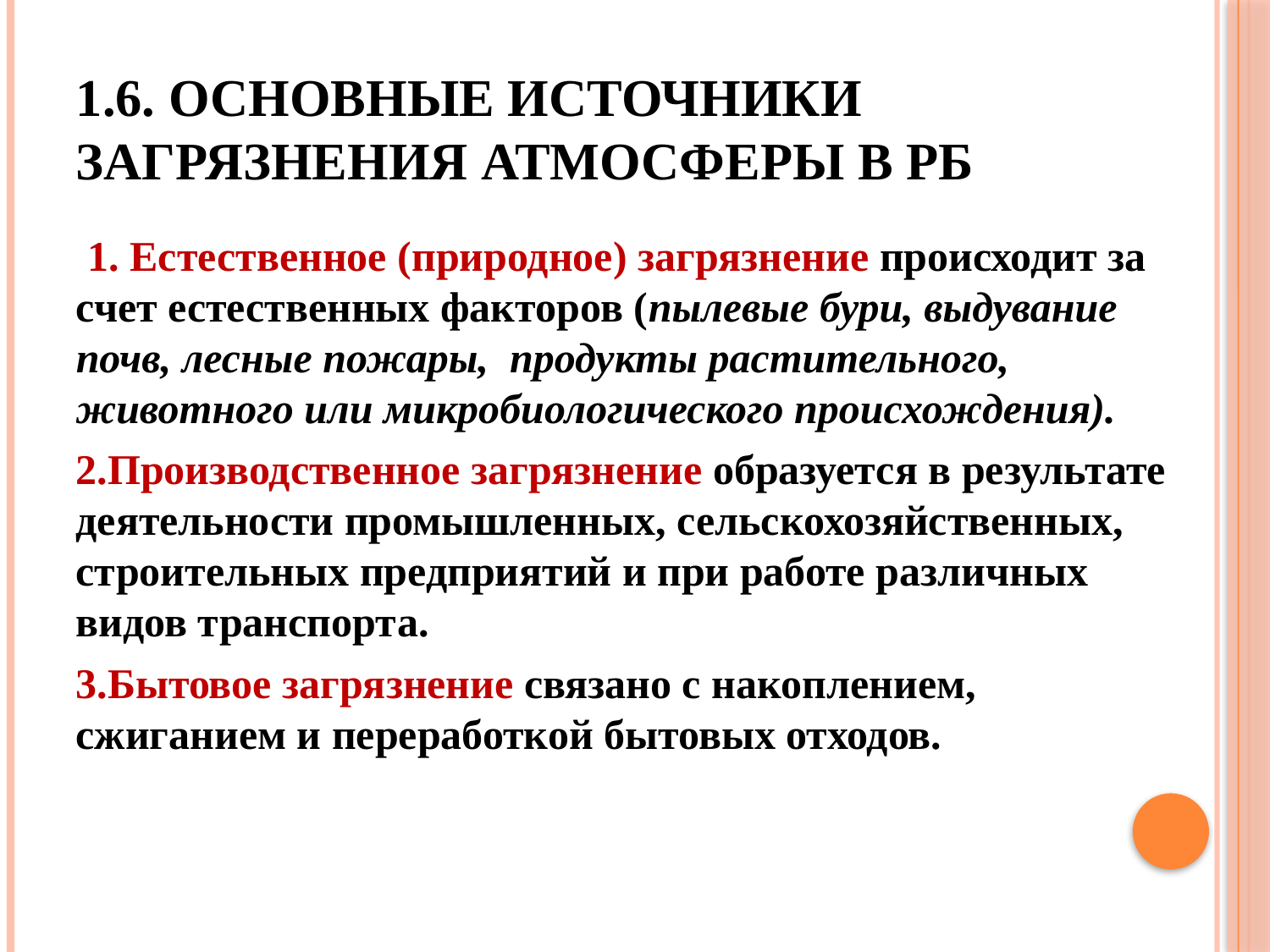

# 1.6. Основные источники загрязнения атмосферы в РБ
 1. Естественное (природное) загрязнение происходит за счет естественных факторов (пылевые бури, выдувание почв, лесные пожары,  продукты растительного, животного или микробиологического происхождения).
2.Производственное загрязнение образуется в результате деятельности промышленных, сельскохозяйственных, строительных предприятий и при работе различных видов транспорта.
3.Бытовое загрязнение связано с накоплением, сжиганием и переработкой бытовых отходов.